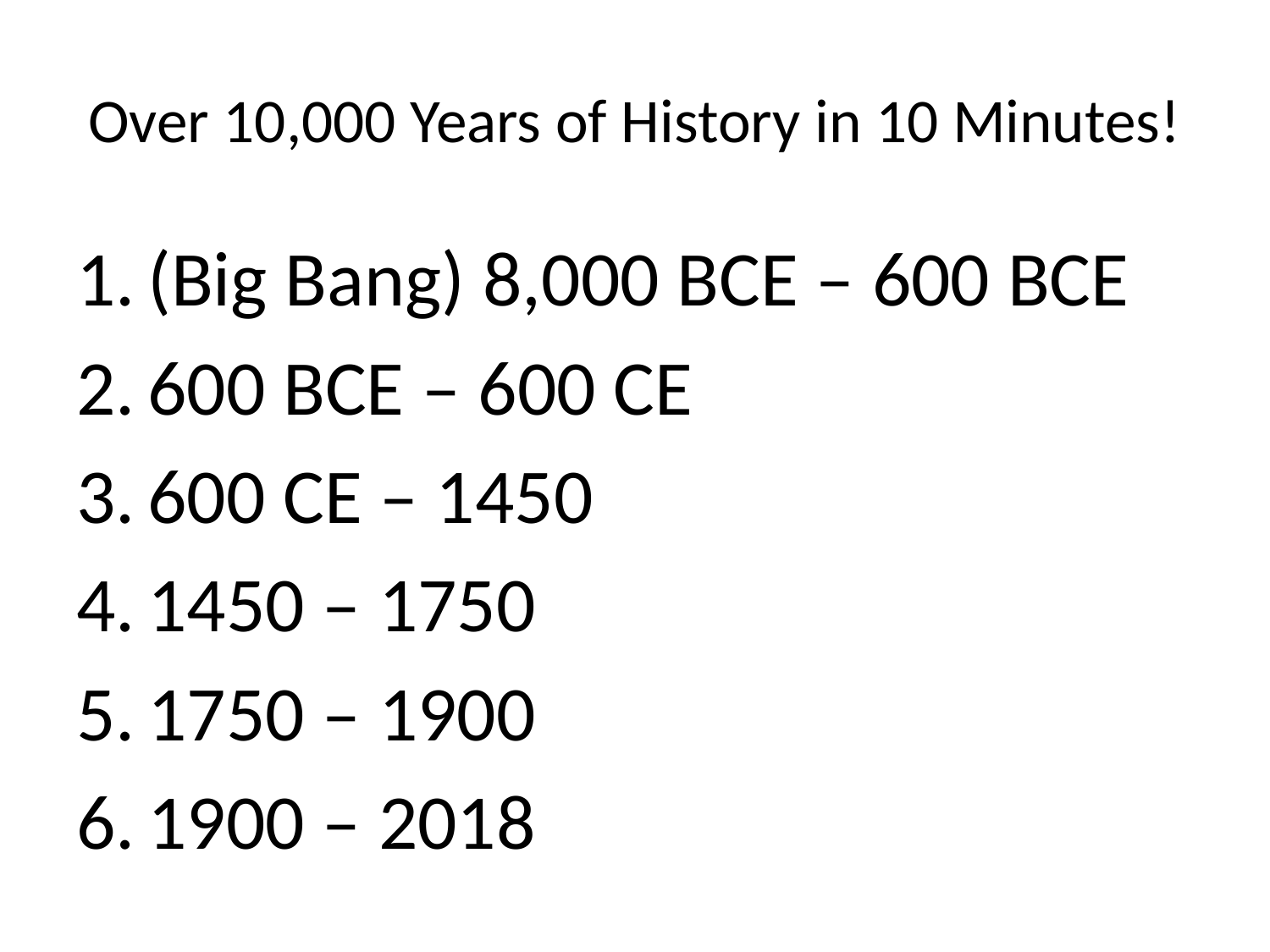

# Over 10,000 Years of History in 10 Minutes!
(Big Bang) 8,000 BCE – 600 BCE
600 BCE – 600 CE
600 CE – 1450
1450 – 1750
1750 – 1900
1900 – 2018